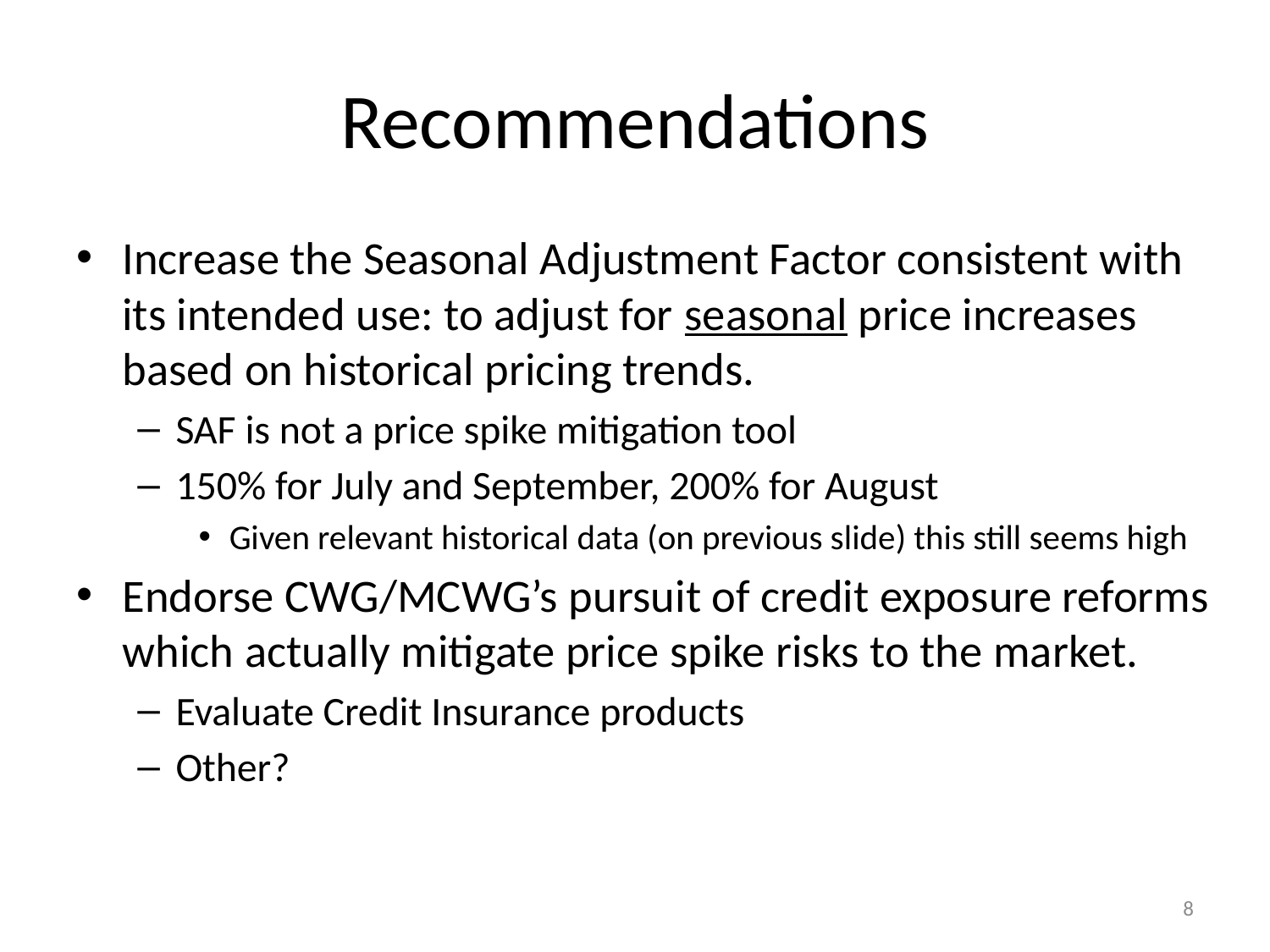

# Recommendations
Increase the Seasonal Adjustment Factor consistent with its intended use: to adjust for seasonal price increases based on historical pricing trends.
SAF is not a price spike mitigation tool
150% for July and September, 200% for August
Given relevant historical data (on previous slide) this still seems high
Endorse CWG/MCWG’s pursuit of credit exposure reforms which actually mitigate price spike risks to the market.
Evaluate Credit Insurance products
Other?
8